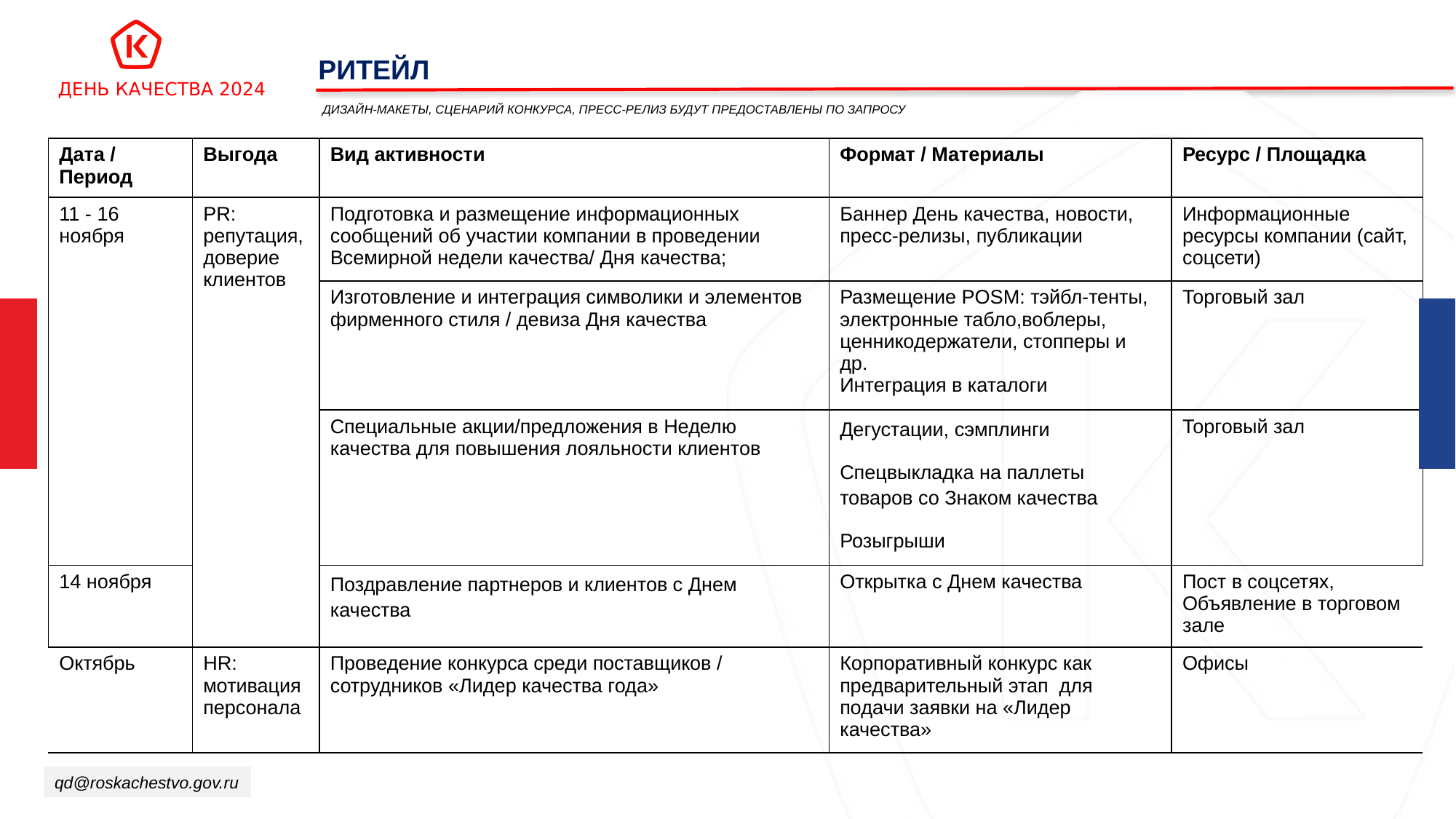

РИТЕЙЛ
| Дата / Период | Выгода | Вид активности | Формат / Материалы | Ресурс / Площадка |
| --- | --- | --- | --- | --- |
| 11 - 16 ноября | PR: репутация, доверие клиентов | Подготовка и размещение информационных сообщений об участии компании в проведении Всемирной недели качества/ Дня качества; | Баннер День качества, новости, пресс-релизы, публикации | Информационные ресурсы компании (сайт, соцсети) |
|  |  | Изготовление и интеграция символики и элементов фирменного стиля / девиза Дня качества | Размещение POSM: тэйбл-тенты, электронные табло,воблеры, ценникодержатели, стопперы и др.  Интеграция в каталоги | Торговый зал |
|  |  | Специальные акции/предложения в Неделю качества для повышения лояльности клиентов | Дегустации, сэмплинги Спецвыкладка на паллеты товаров со Знаком качества Розыгрыши | Торговый зал |
| 14 ноября |  | Поздравление партнеров и клиентов с Днем качества | Открытка с Днем качества | Пост в соцсетях, Объявление в торговом зале |
| Октябрь | HR: мотивация персонала | Проведение конкурса среди поставщиков / сотрудников «Лидер качества года» | Корпоративный конкурс как предварительный этап для подачи заявки на «Лидер качества» | Офисы |